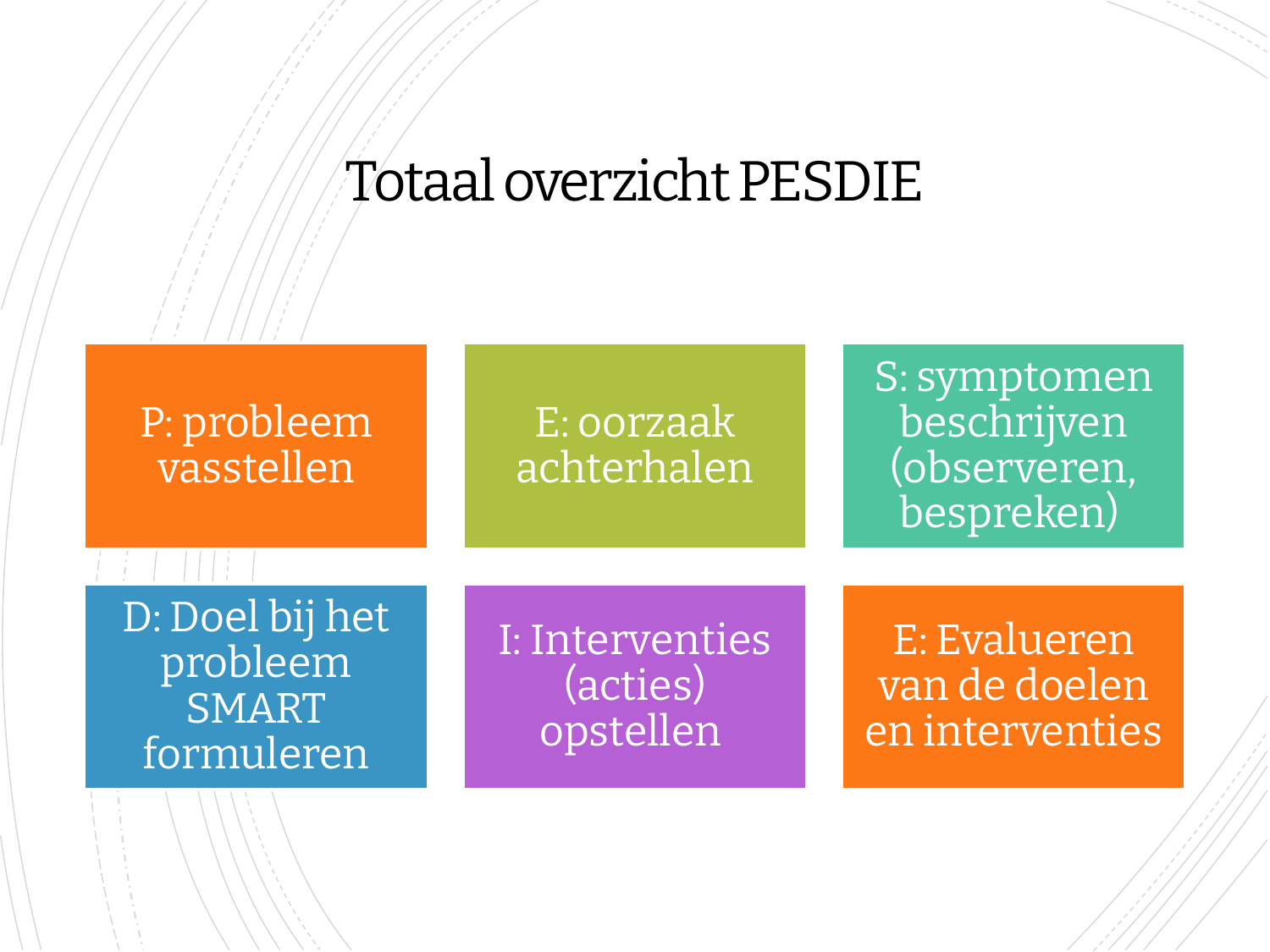

# Totaal overzicht PESDIE
P: probleem vasstellen
E: oorzaak achterhalen
S: symptomen beschrijven (observeren, bespreken)
D: Doel bij het probleem SMART formuleren
I: Interventies (acties) opstellen
E: Evalueren van de doelen en interventies